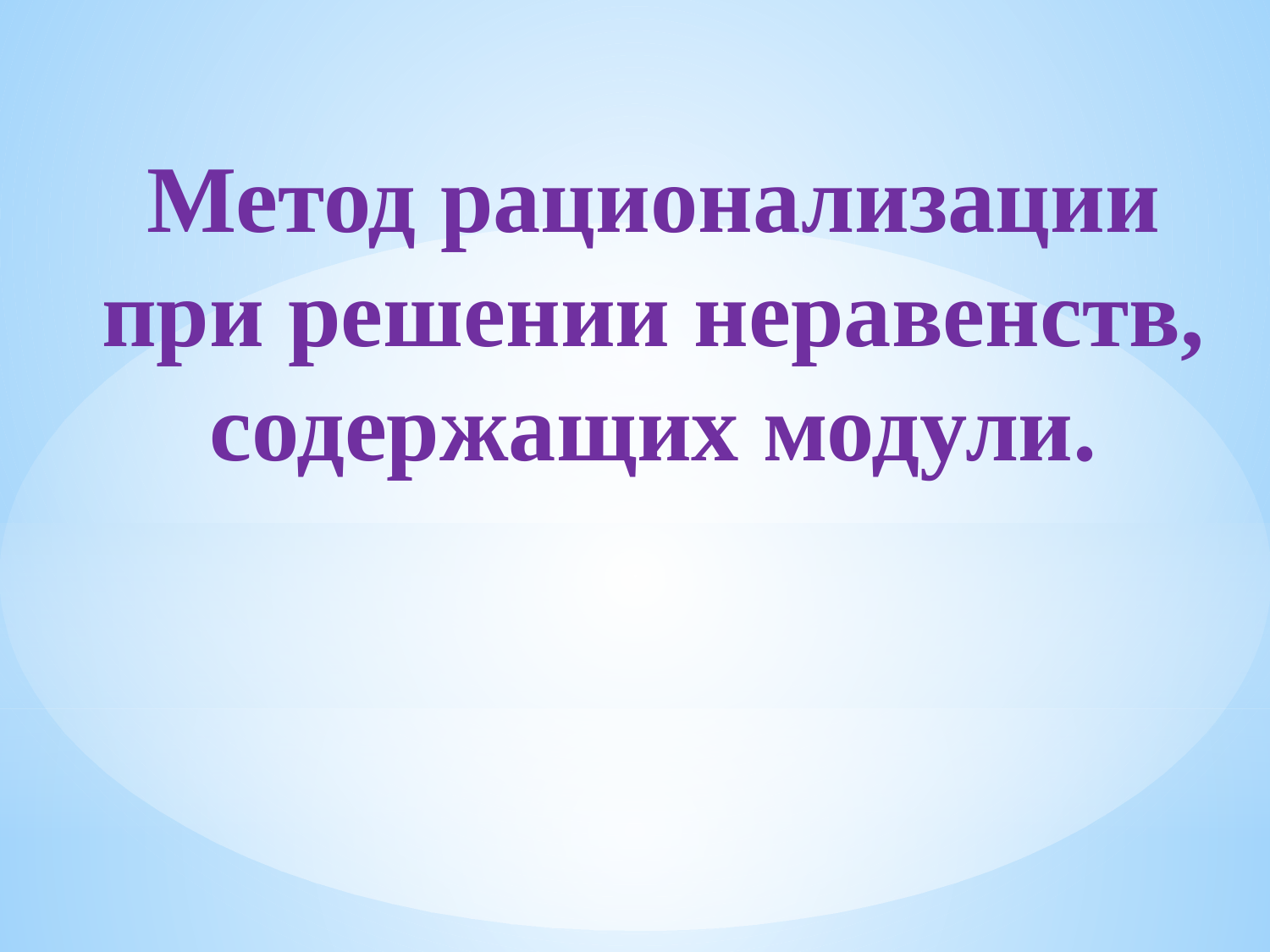

Метод рационализации
 при решении неравенств,
содержащих модули.